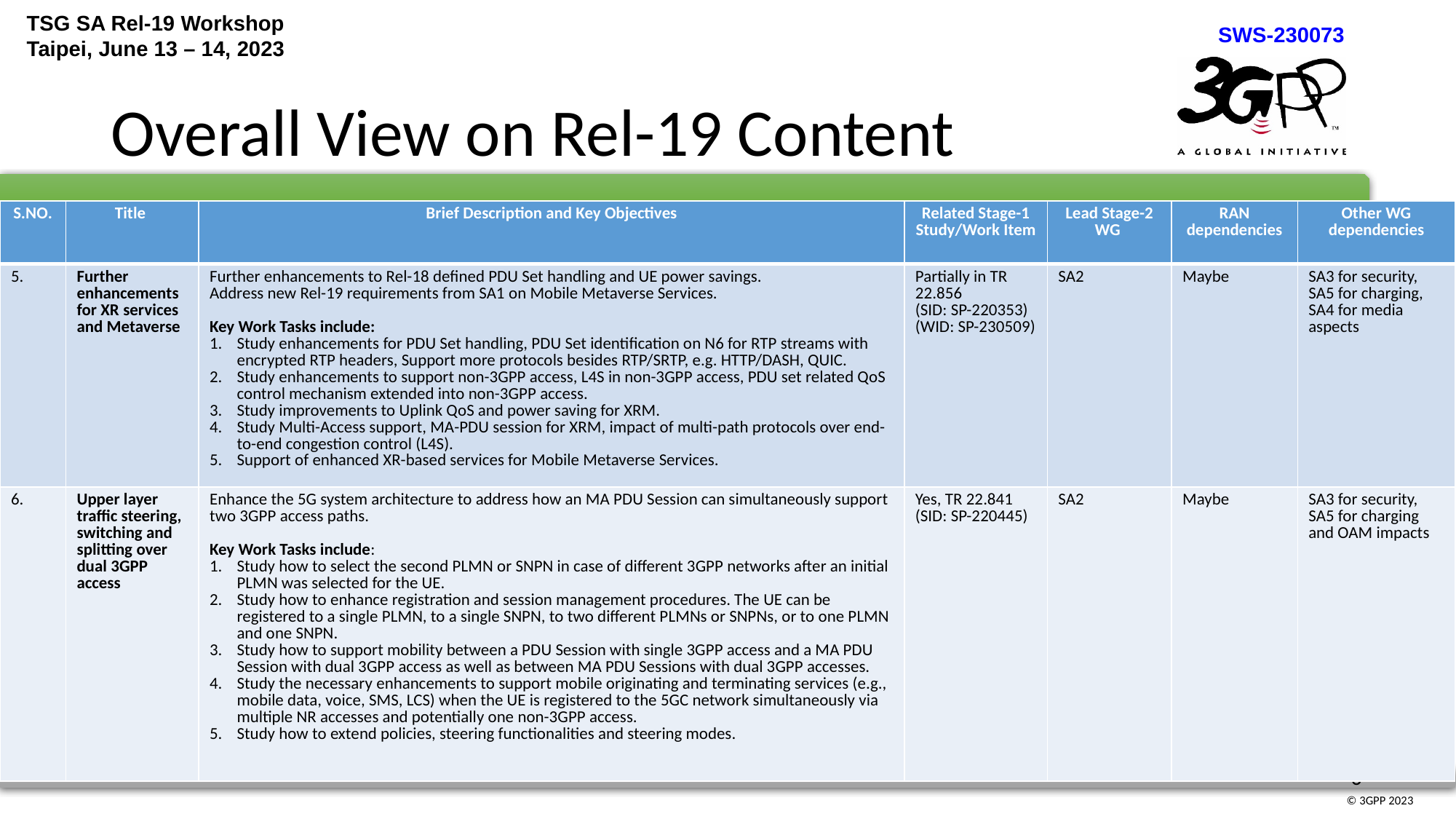

# Overall View on Rel-19 Content
| S.NO. | Title | Brief Description and Key Objectives | Related Stage-1 Study/Work Item | Lead Stage-2 WG | RAN dependencies | Other WG dependencies |
| --- | --- | --- | --- | --- | --- | --- |
| 5. | Further enhancements for XR services and Metaverse | Further enhancements to Rel-18 defined PDU Set handling and UE power savings. Address new Rel-19 requirements from SA1 on Mobile Metaverse Services. Key Work Tasks include: Study enhancements for PDU Set handling, PDU Set identification on N6 for RTP streams with encrypted RTP headers, Support more protocols besides RTP/SRTP, e.g. HTTP/DASH, QUIC. Study enhancements to support non-3GPP access, L4S in non-3GPP access, PDU set related QoS control mechanism extended into non-3GPP access. Study improvements to Uplink QoS and power saving for XRM. Study Multi-Access support, MA-PDU session for XRM, impact of multi-path protocols over end-to-end congestion control (L4S). Support of enhanced XR-based services for Mobile Metaverse Services. | Partially in TR 22.856 (SID: SP-220353) (WID: SP-230509) | SA2 | Maybe | SA3 for security, SA5 for charging, SA4 for media aspects |
| 6. | Upper layer traffic steering, switching and splitting over dual 3GPP access | Enhance the 5G system architecture to address how an MA PDU Session can simultaneously support two 3GPP access paths. Key Work Tasks include: Study how to select the second PLMN or SNPN in case of different 3GPP networks after an initial PLMN was selected for the UE. Study how to enhance registration and session management procedures. The UE can be registered to a single PLMN, to a single SNPN, to two different PLMNs or SNPNs, or to one PLMN and one SNPN. Study how to support mobility between a PDU Session with single 3GPP access and a MA PDU Session with dual 3GPP access as well as between MA PDU Sessions with dual 3GPP accesses. Study the necessary enhancements to support mobile originating and terminating services (e.g., mobile data, voice, SMS, LCS) when the UE is registered to the 5GC network simultaneously via multiple NR accesses and potentially one non-3GPP access. Study how to extend policies, steering functionalities and steering modes. | Yes, TR 22.841 (SID: SP-220445) | SA2 | Maybe | SA3 for security, SA5 for charging and OAM impacts |